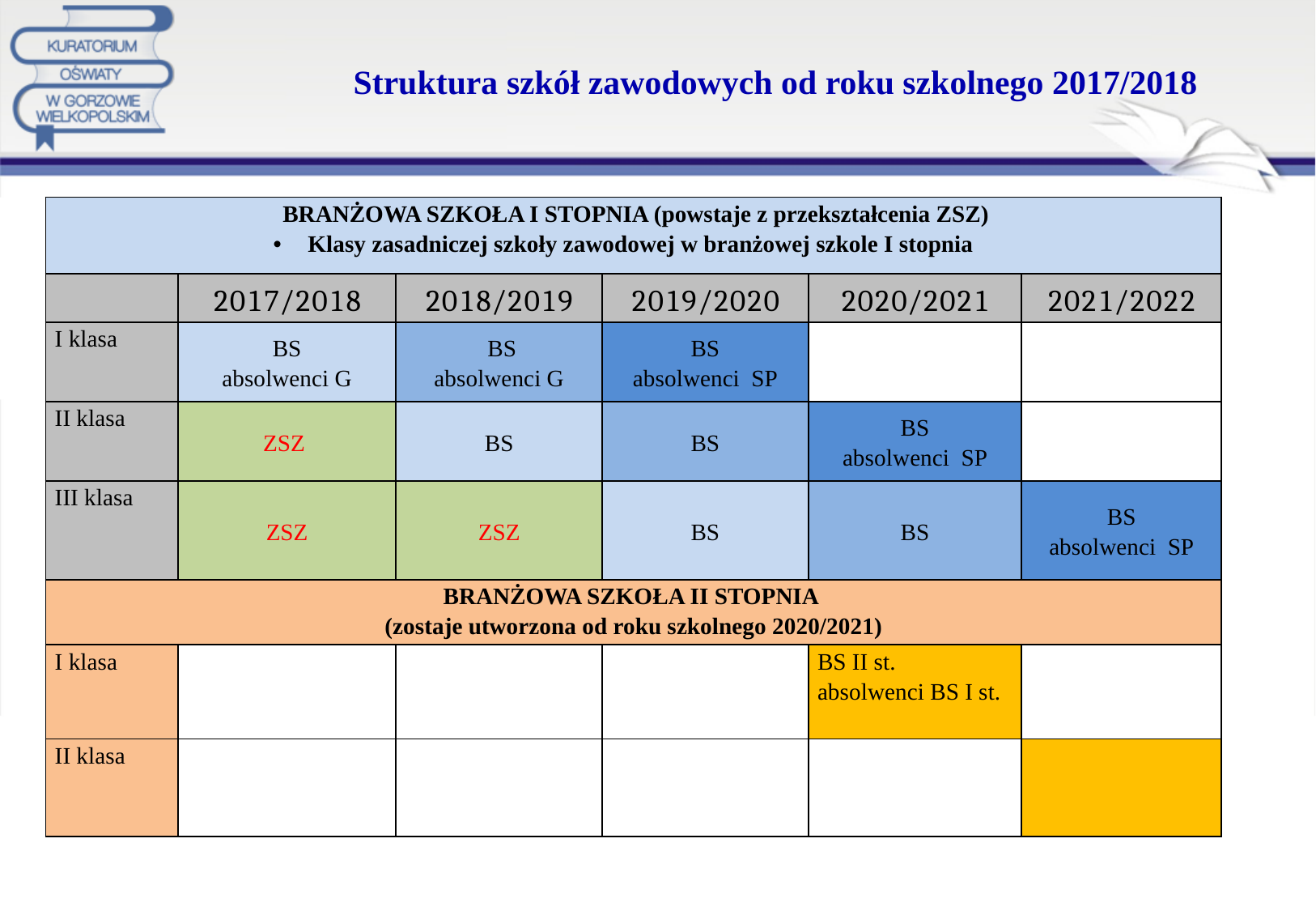

# Struktura szkół zawodowych od roku szkolnego 2017/2018

| BRANŻOWA SZKOŁA I STOPNIA (powstaje z przekształcenia ZSZ) Klasy zasadniczej szkoły zawodowej w branżowej szkole I stopnia |  |  |  |  |  |
| --- | --- | --- | --- | --- | --- |
|  | 2017/2018 | 2018/2019 | 2019/2020 | 2020/2021 | 2021/2022 |
| I klasa | BS absolwenci G | BS absolwenci G | BS absolwenci SP |  |  |
| II klasa | ZSZ | BS | BS | BS absolwenci SP |  |
| III klasa | ZSZ | ZSZ | BS | BS | BS absolwenci SP |
| BRANŻOWA SZKOŁA II STOPNIA (zostaje utworzona od roku szkolnego 2020/2021) |  |  |  |  |  |
| I klasa |  |  |  | BS II st. absolwenci BS I st. |  |
| II klasa |  |  |  |  |  |